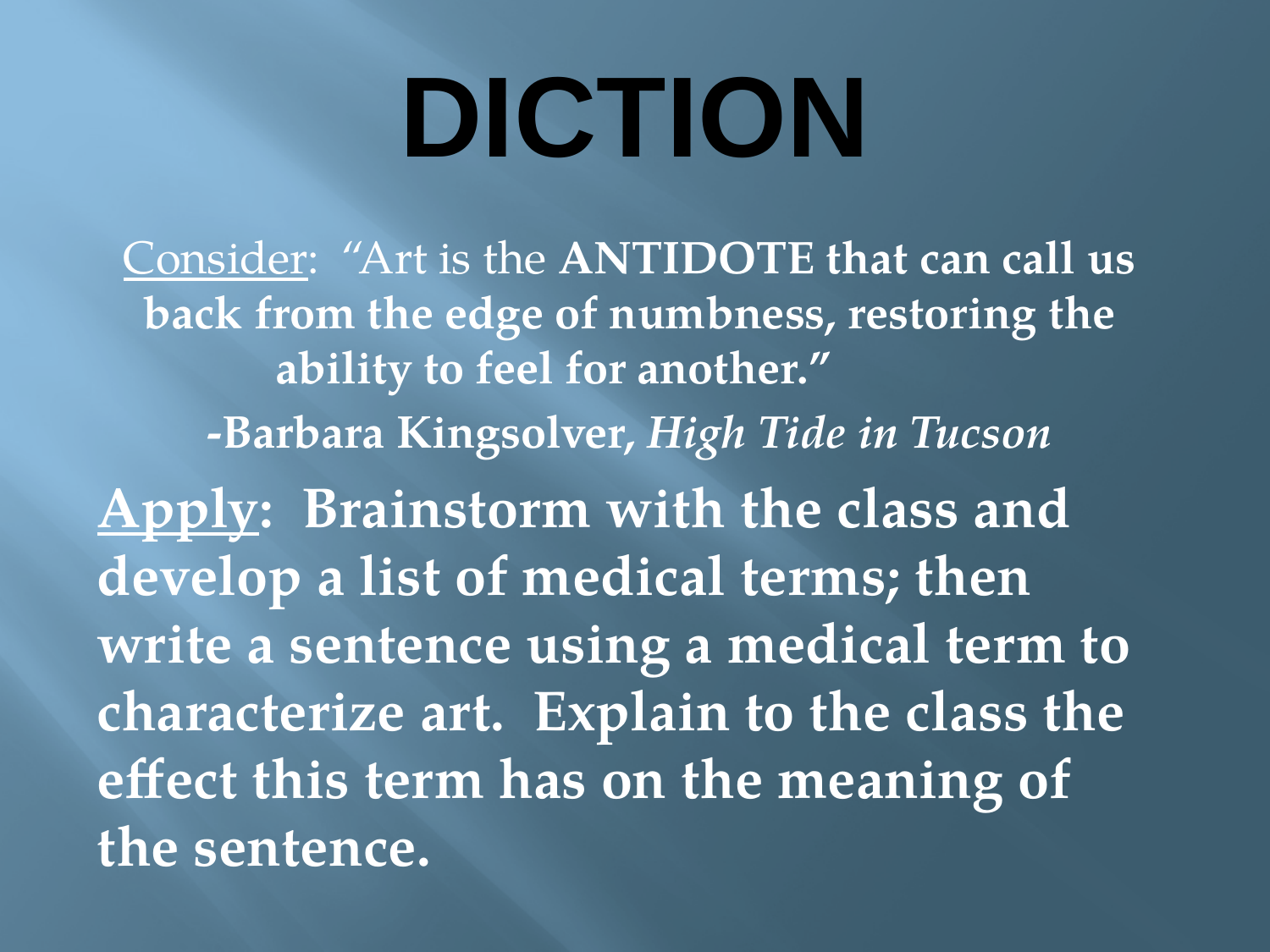

# Diction
Consider:  “Art is the ANTIDOTE that can call us back from the edge of numbness, restoring the ability to feel for another.”
-Barbara Kingsolver, High Tide in Tucson

Apply:  Brainstorm with the class and develop a list of medical terms; then write a sentence using a medical term to characterize art.  Explain to the class the effect this term has on the meaning of the sentence.